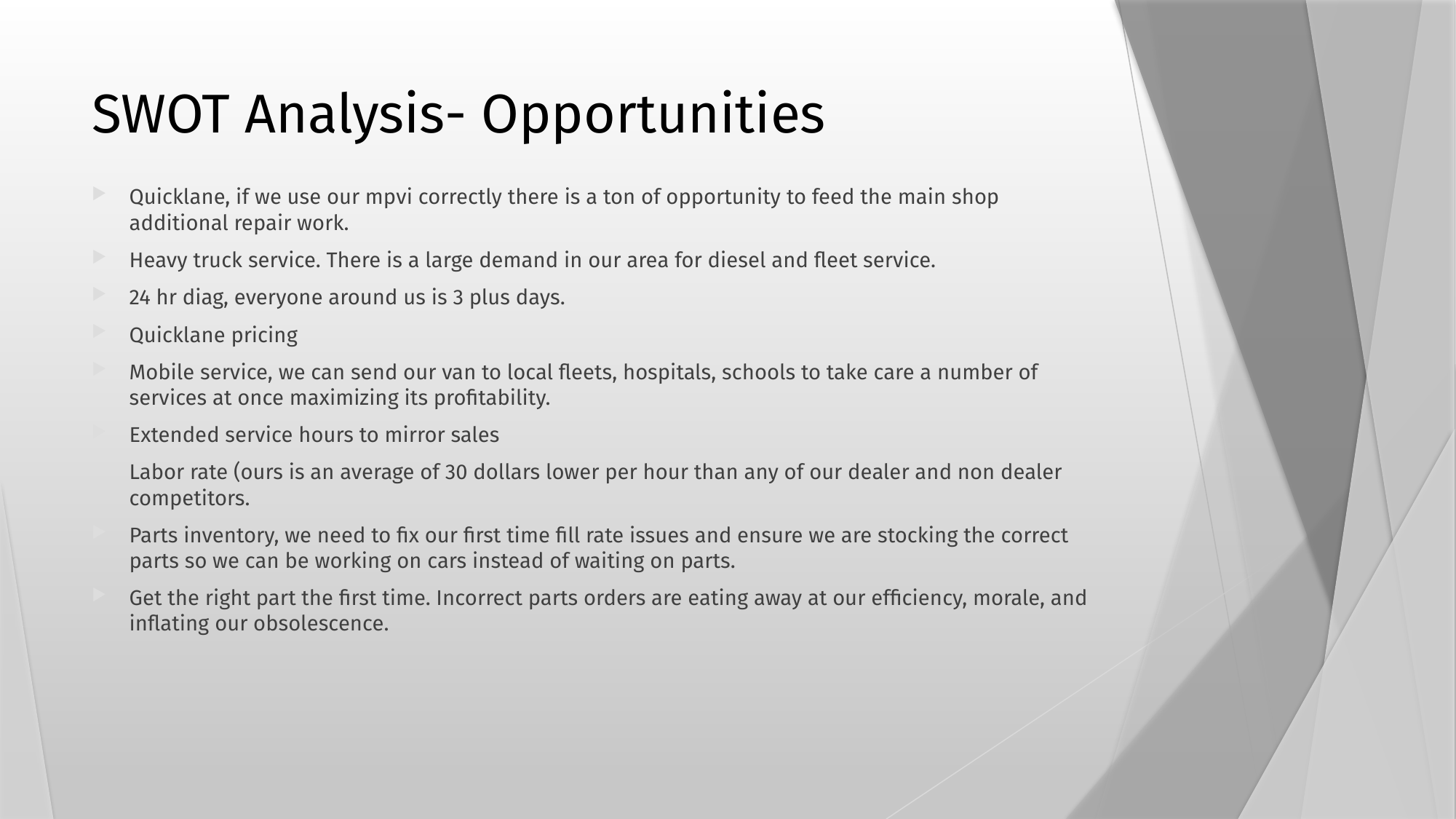

# SWOT Analysis- Opportunities
Quicklane, if we use our mpvi correctly there is a ton of opportunity to feed the main shop additional repair work.
Heavy truck service. There is a large demand in our area for diesel and fleet service.
24 hr diag, everyone around us is 3 plus days.
Quicklane pricing
Mobile service, we can send our van to local fleets, hospitals, schools to take care a number of services at once maximizing its profitability.
Extended service hours to mirror sales
Labor rate (ours is an average of 30 dollars lower per hour than any of our dealer and non dealer competitors.
Parts inventory, we need to fix our first time fill rate issues and ensure we are stocking the correct parts so we can be working on cars instead of waiting on parts.
Get the right part the first time. Incorrect parts orders are eating away at our efficiency, morale, and inflating our obsolescence.